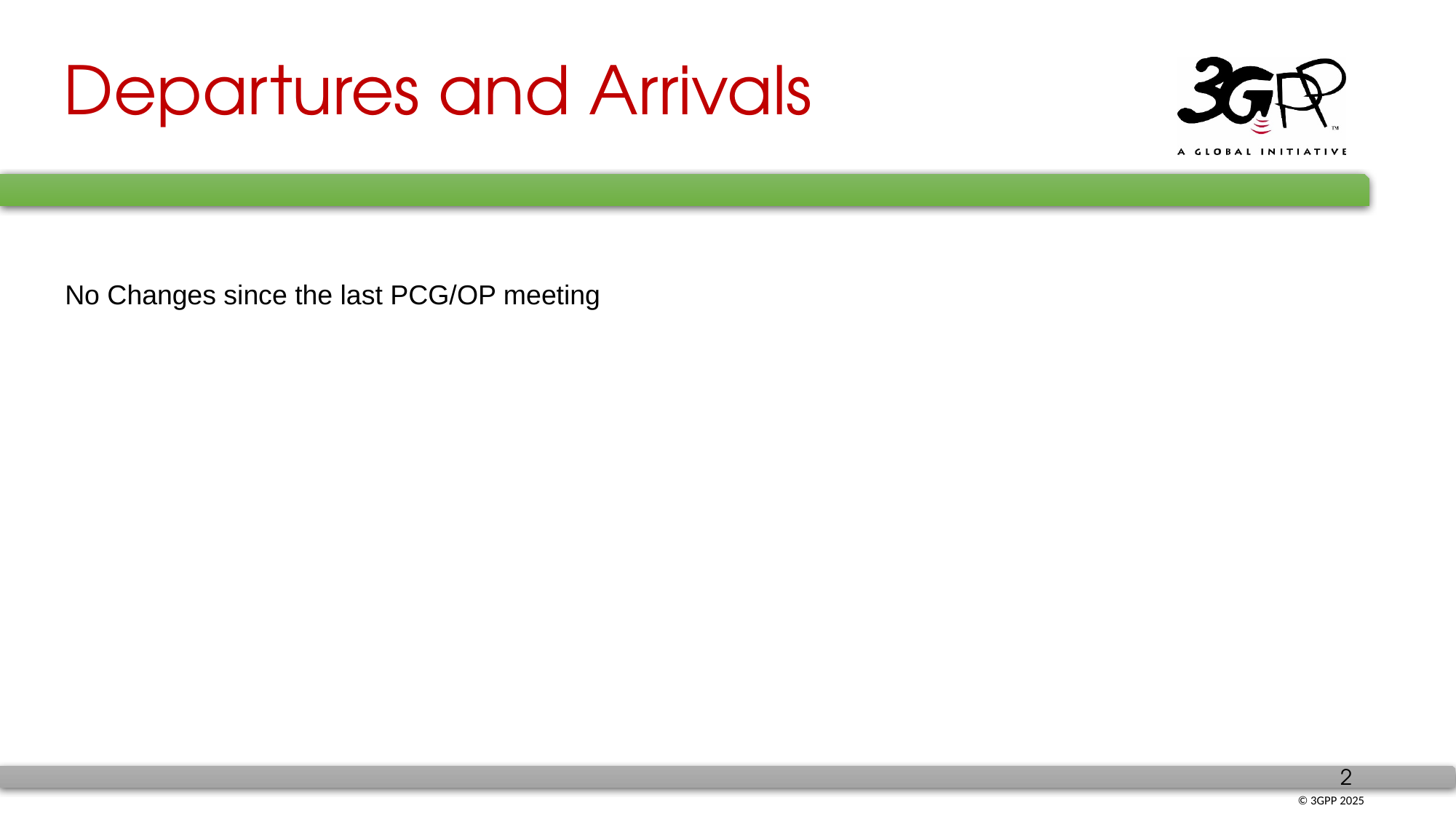

# Departures and Arrivals
No Changes since the last PCG/OP meeting